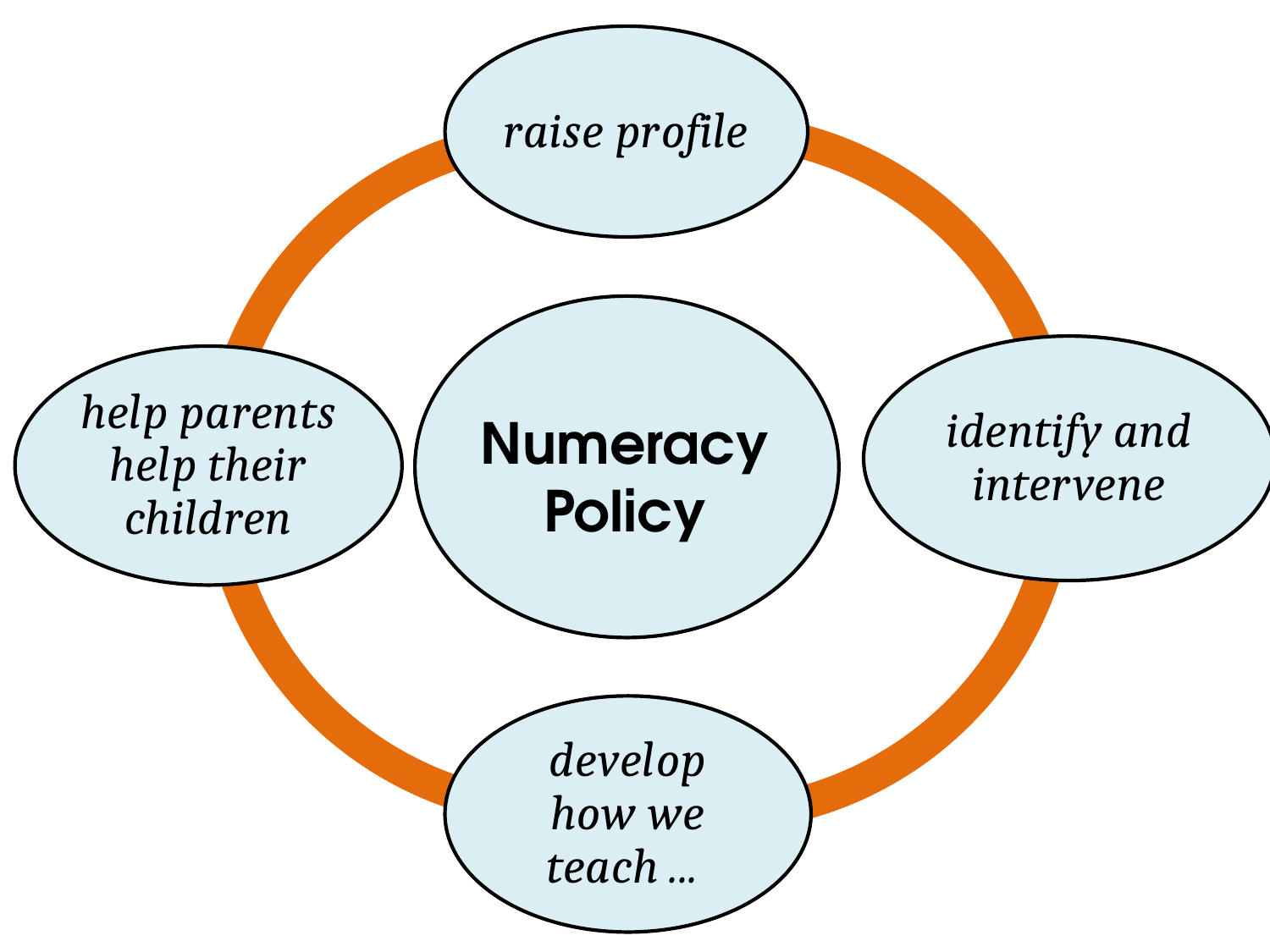

raise profile
identify and intervene
develop how we teach ...
help parents help their children
Numeracy
Policy